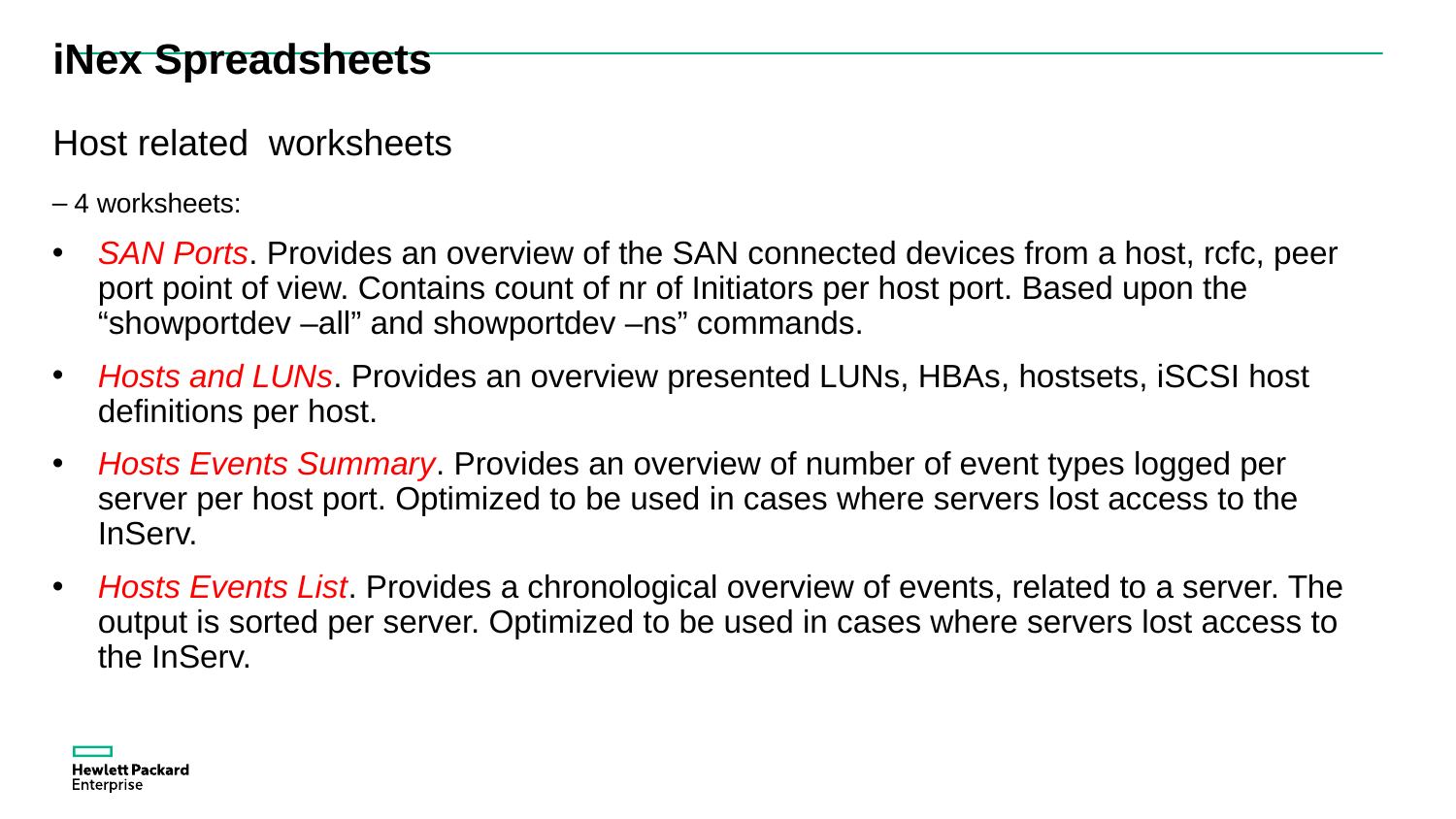

# iNex Spreadsheets
Host related  worksheets
4 worksheets:
SAN Ports. Provides an overview of the SAN connected devices from a host, rcfc, peer port point of view. Contains count of nr of Initiators per host port. Based upon the “showportdev –all” and showportdev –ns” commands.
Hosts and LUNs. Provides an overview presented LUNs, HBAs, hostsets, iSCSI host definitions per host.
Hosts Events Summary. Provides an overview of number of event types logged per server per host port. Optimized to be used in cases where servers lost access to the InServ.
Hosts Events List. Provides a chronological overview of events, related to a server. The output is sorted per server. Optimized to be used in cases where servers lost access to the InServ.